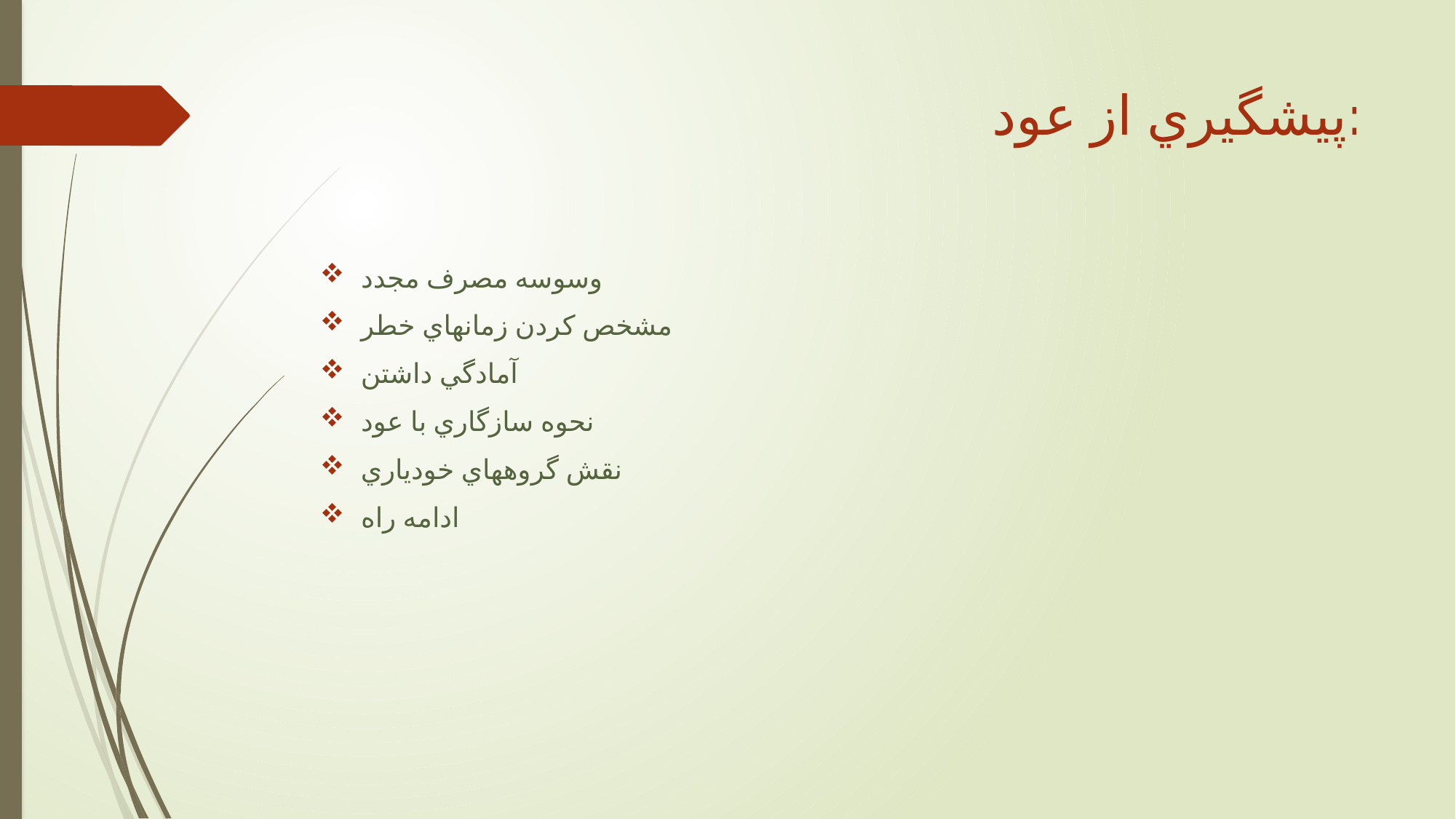

# پيشگيري از عود:
وسوسه مصرف مجدد
مشخص كردن زمانهاي خطر
آمادگي داشتن
نحوه سازگاري با عود
نقش گروههاي خودياري
ادامه راه